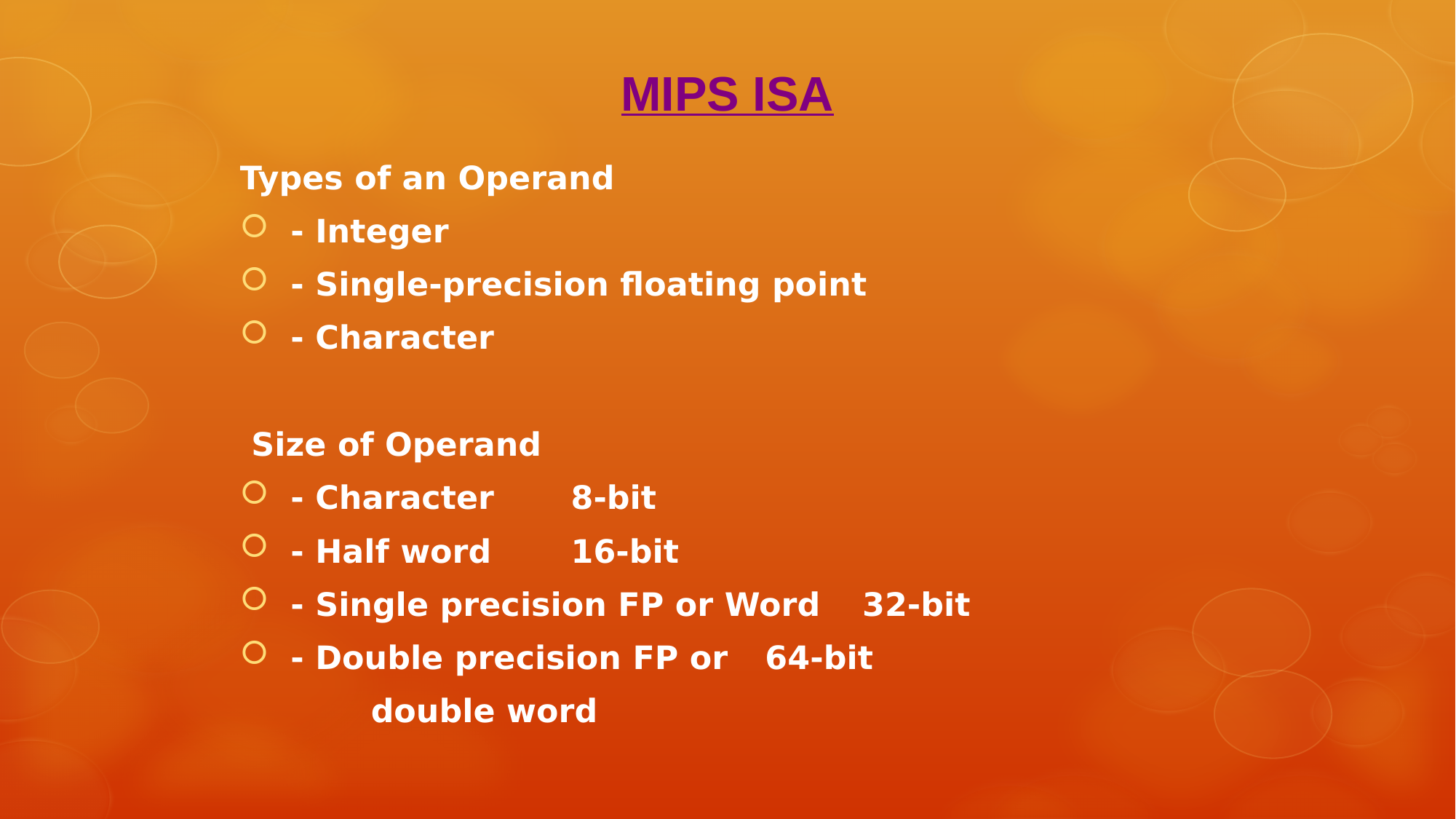

MIPS ISA
Types of an Operand
	 - Integer
	 - Single-precision floating point
	 - Character

 Size of Operand
	 - Character 								8-bit
	 - Half word								16-bit
	 - Single precision FP or Word		32-bit
	 - Double precision FP or 				64-bit
	   double word